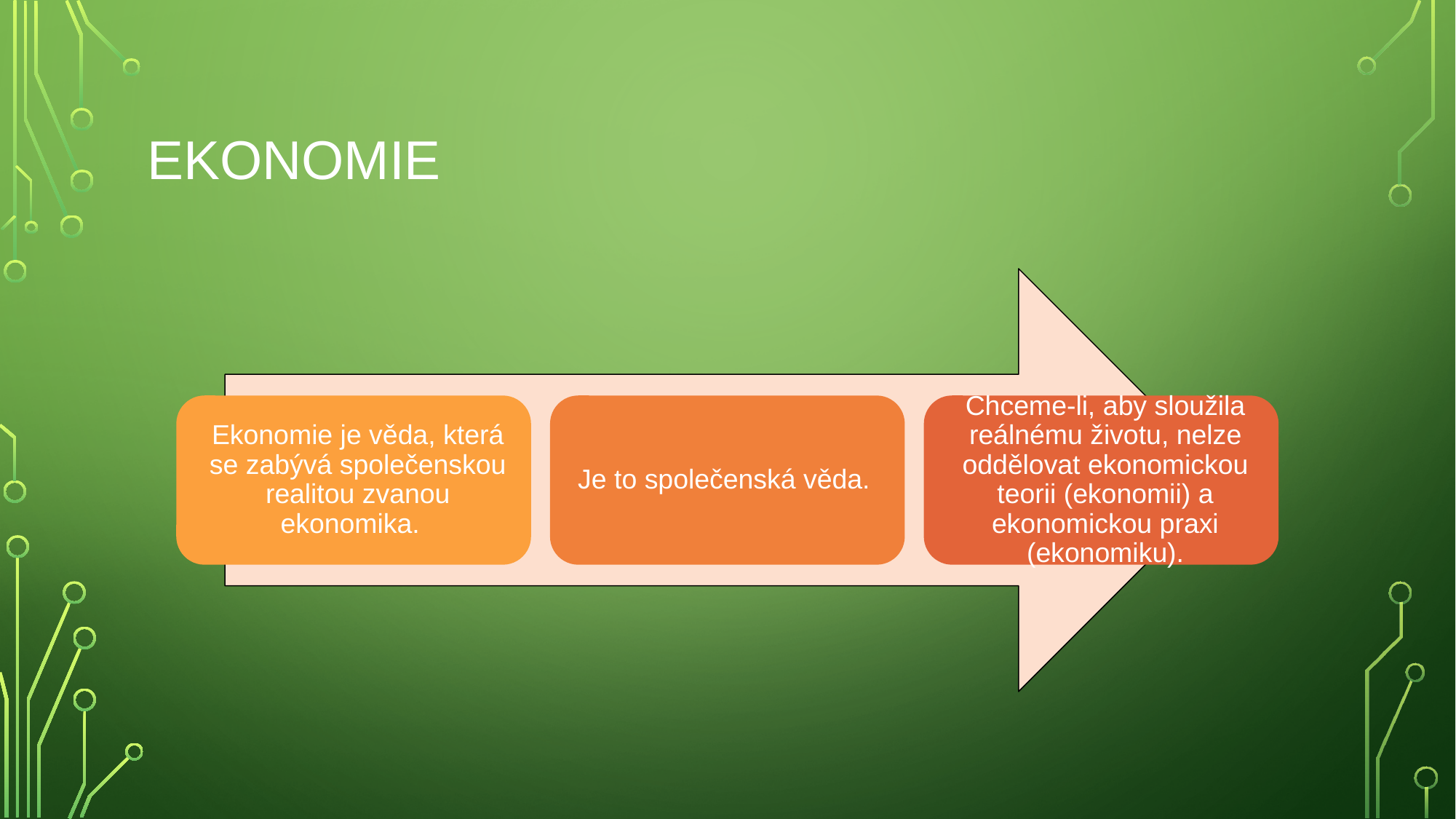

# Ekonomie
Ekonomie je věda, která se zabývá společenskou realitou zvanou ekonomika.
Je to společenská věda.
Chceme-li, aby sloužila reálnému životu, nelze oddělovat ekonomickou teorii (ekonomii) a ekonomickou praxi (ekonomiku).